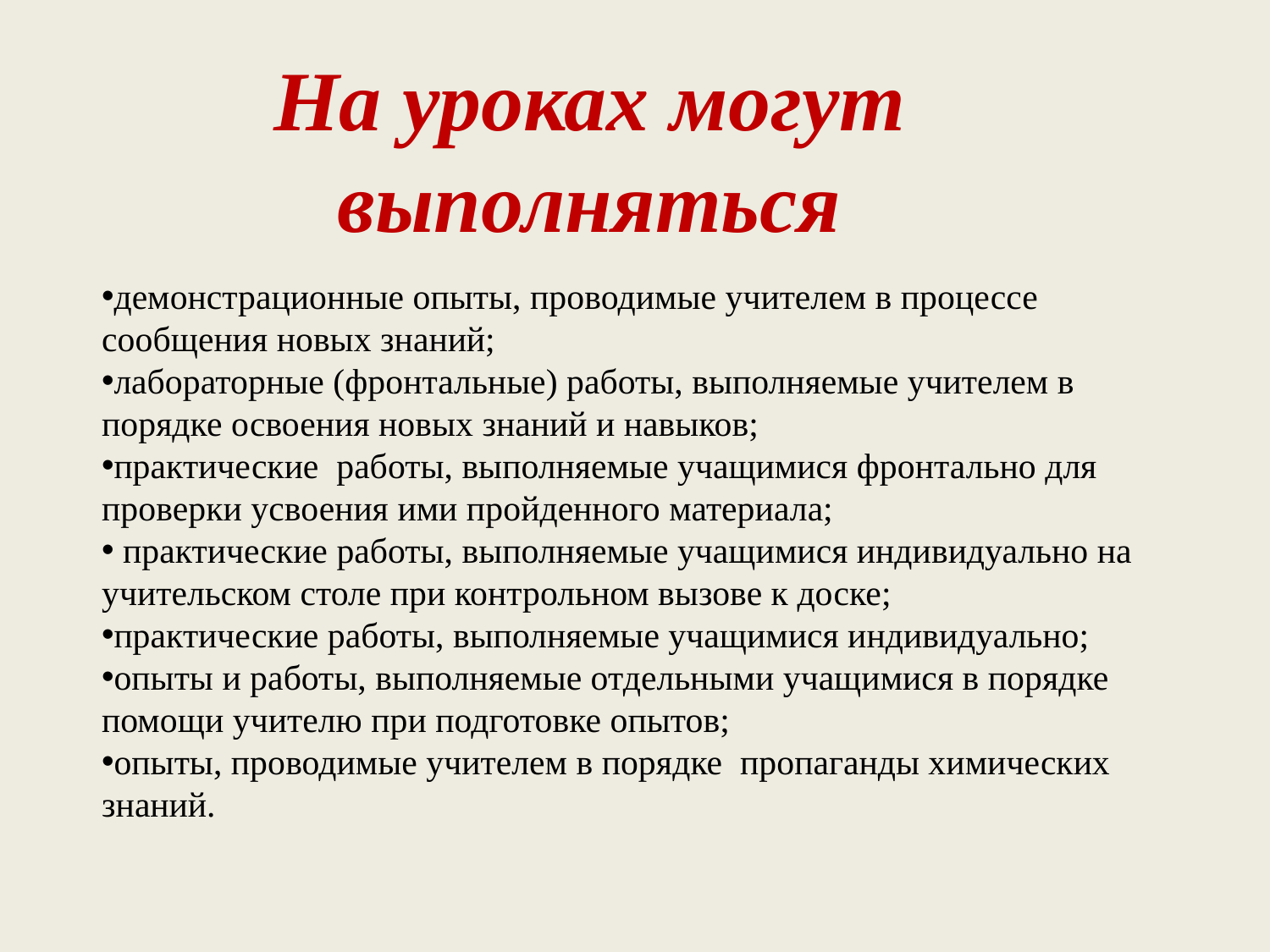

На уроках могут
выполняться
демонстрационные опыты, проводимые учителем в процессе сообщения новых знаний;
лабораторные (фронтальные) работы, выполняемые учителем в порядке освоения новых знаний и навыков;
практические  работы, выполняемые учащимися фронтально для проверки усвоения ими пройденного материала;
 практические работы, выполняемые учащимися индивидуально на учительском столе при контрольном вызове к доске;
практические работы, выполняемые учащимися индивидуально;
опыты и работы, выполняемые отдельными учащимися в порядке помощи учителю при подготовке опытов;
опыты, проводимые учителем в порядке  пропаганды химических знаний.